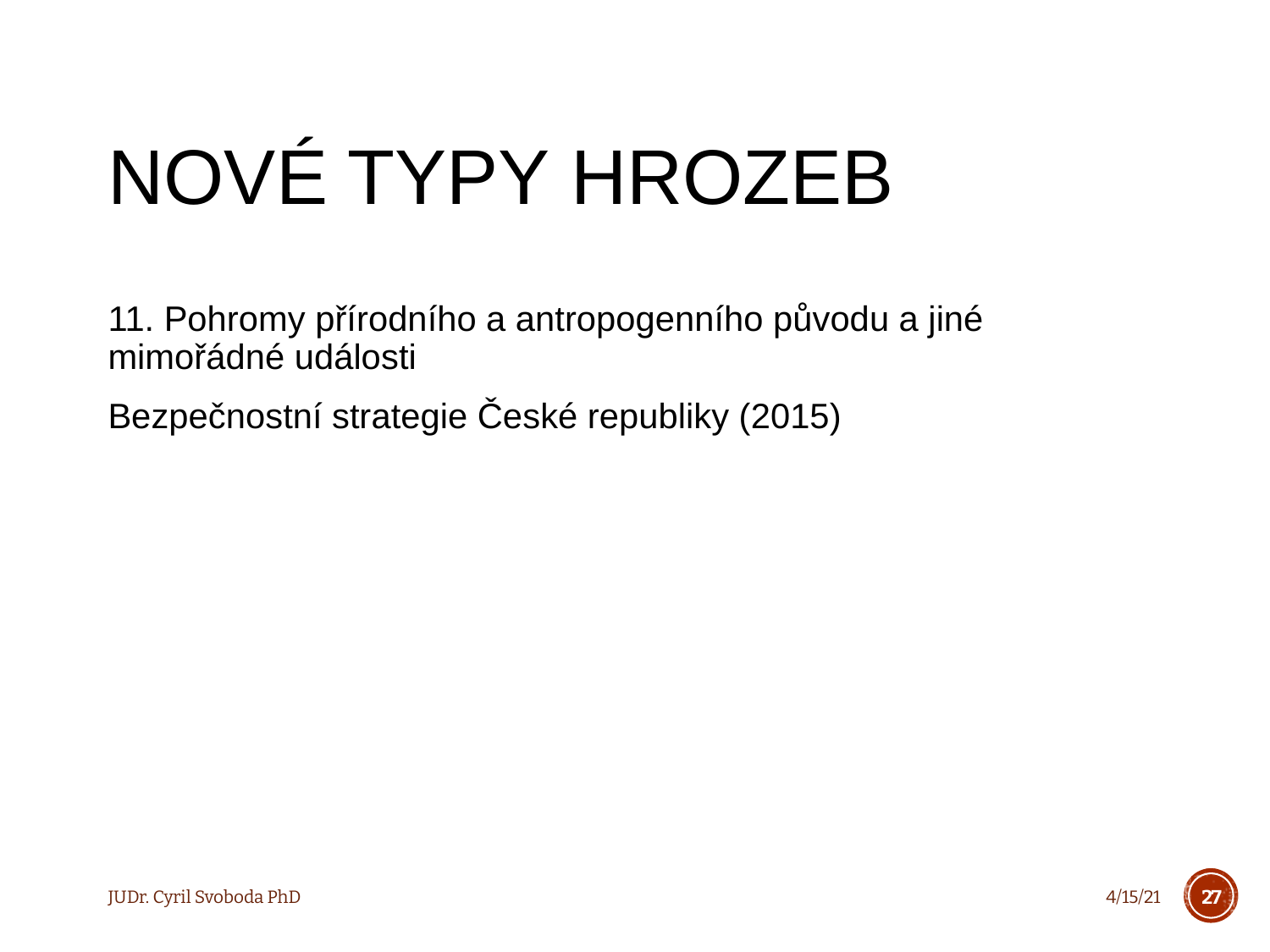

# Nové typy hrozeb
11. Pohromy přírodního a antropogenního původu a jiné mimořádné události
Bezpečnostní strategie České republiky (2015)
JUDr. Cyril Svoboda PhD
4/15/21
27